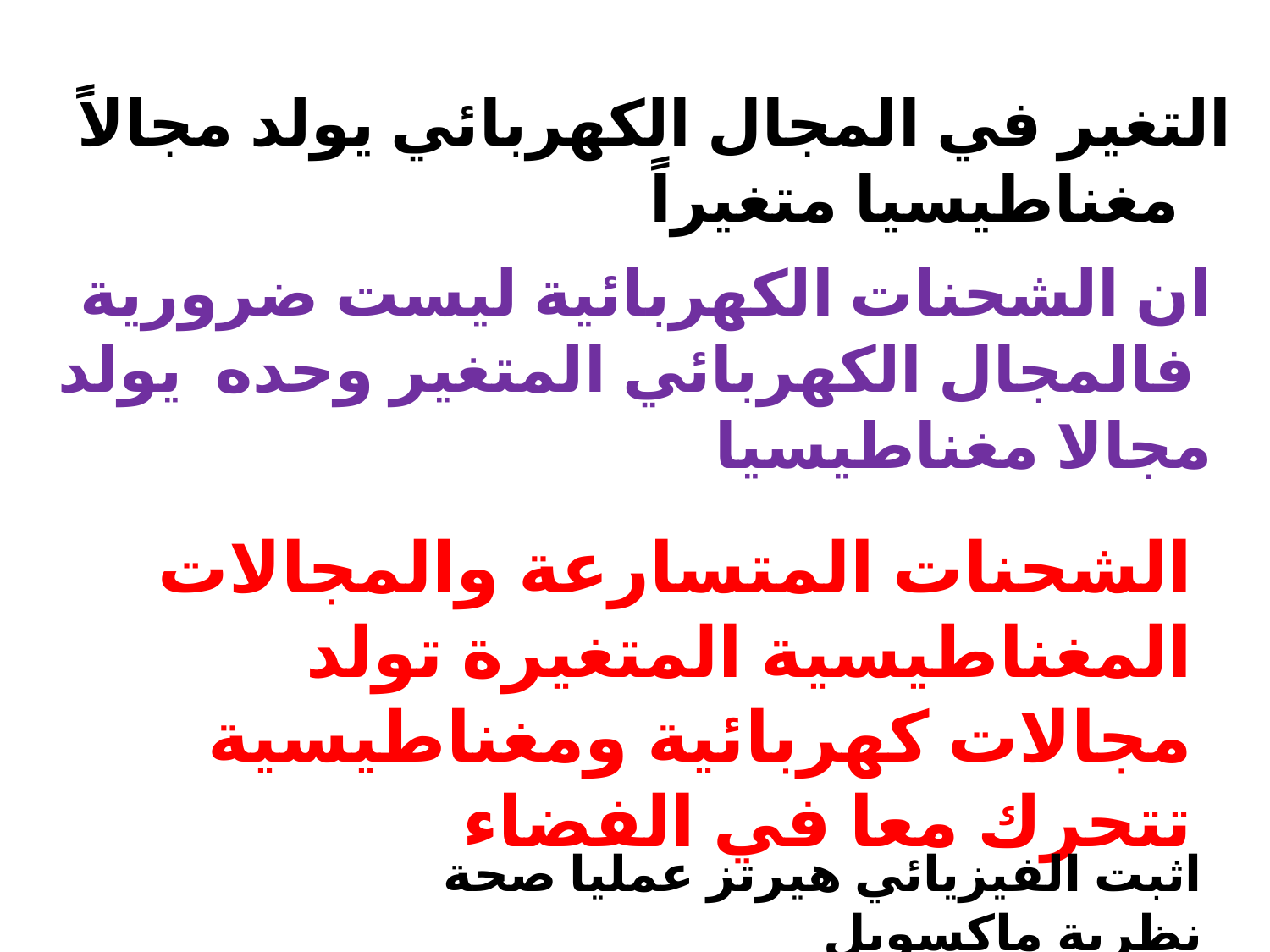

التغير في المجال الكهربائي يولد مجالاً مغناطيسيا متغيراً
ان الشحنات الكهربائية ليست ضرورية
 فالمجال الكهربائي المتغير وحده  يولد مجالا مغناطيسيا
الشحنات المتسارعة والمجالات المغناطيسية المتغيرة تولد مجالات كهربائية ومغناطيسية تتحرك معا في الفضاء
اثبت الفيزيائي هيرتز عمليا صحة نظرية ماكسويل